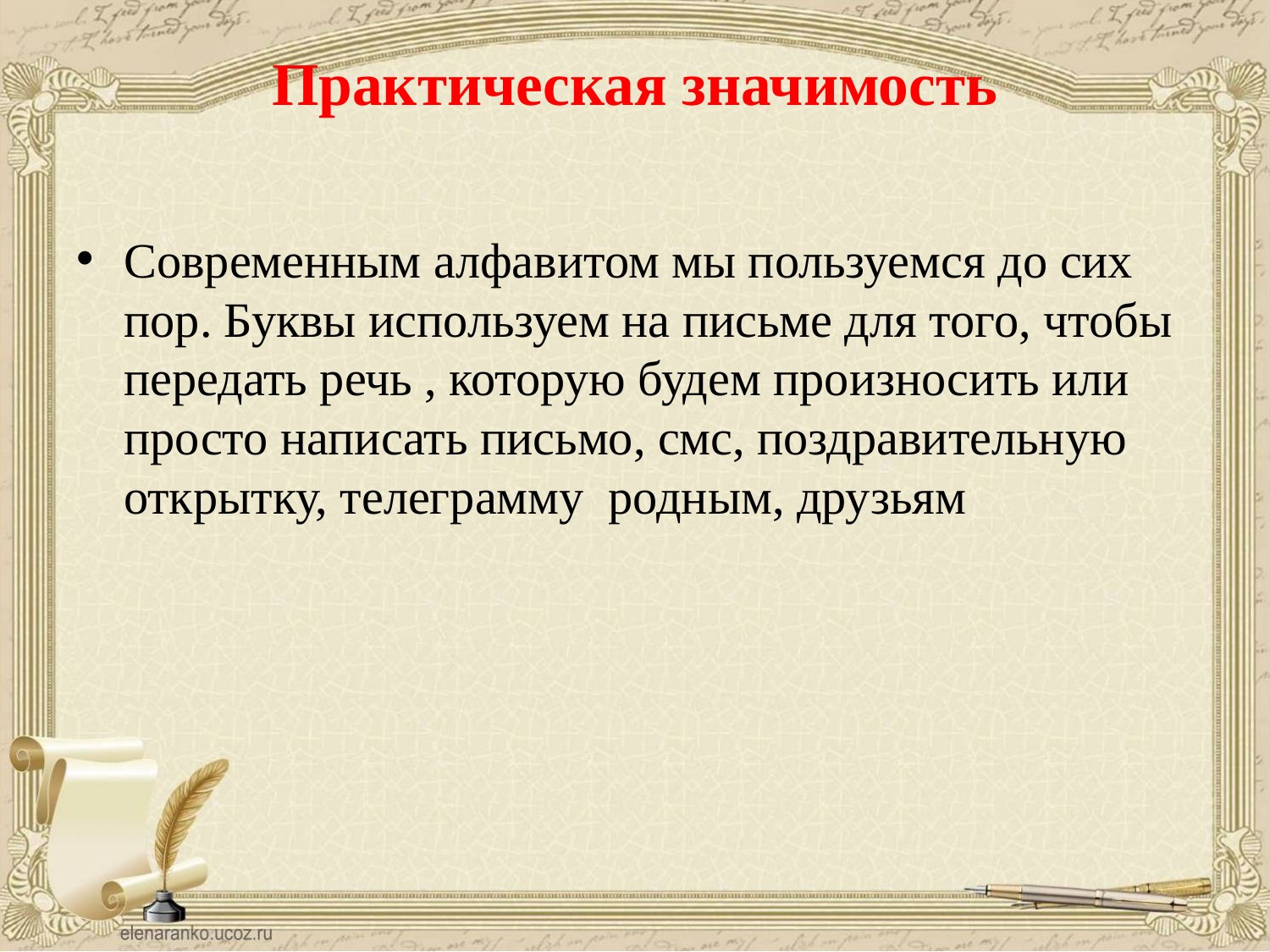

# Практическая значимость
Современным алфавитом мы пользуемся до сих пор. Буквы используем на письме для того, чтобы передать речь , которую будем произносить или просто написать письмо, смс, поздравительную открытку, телеграмму  родным, друзьям